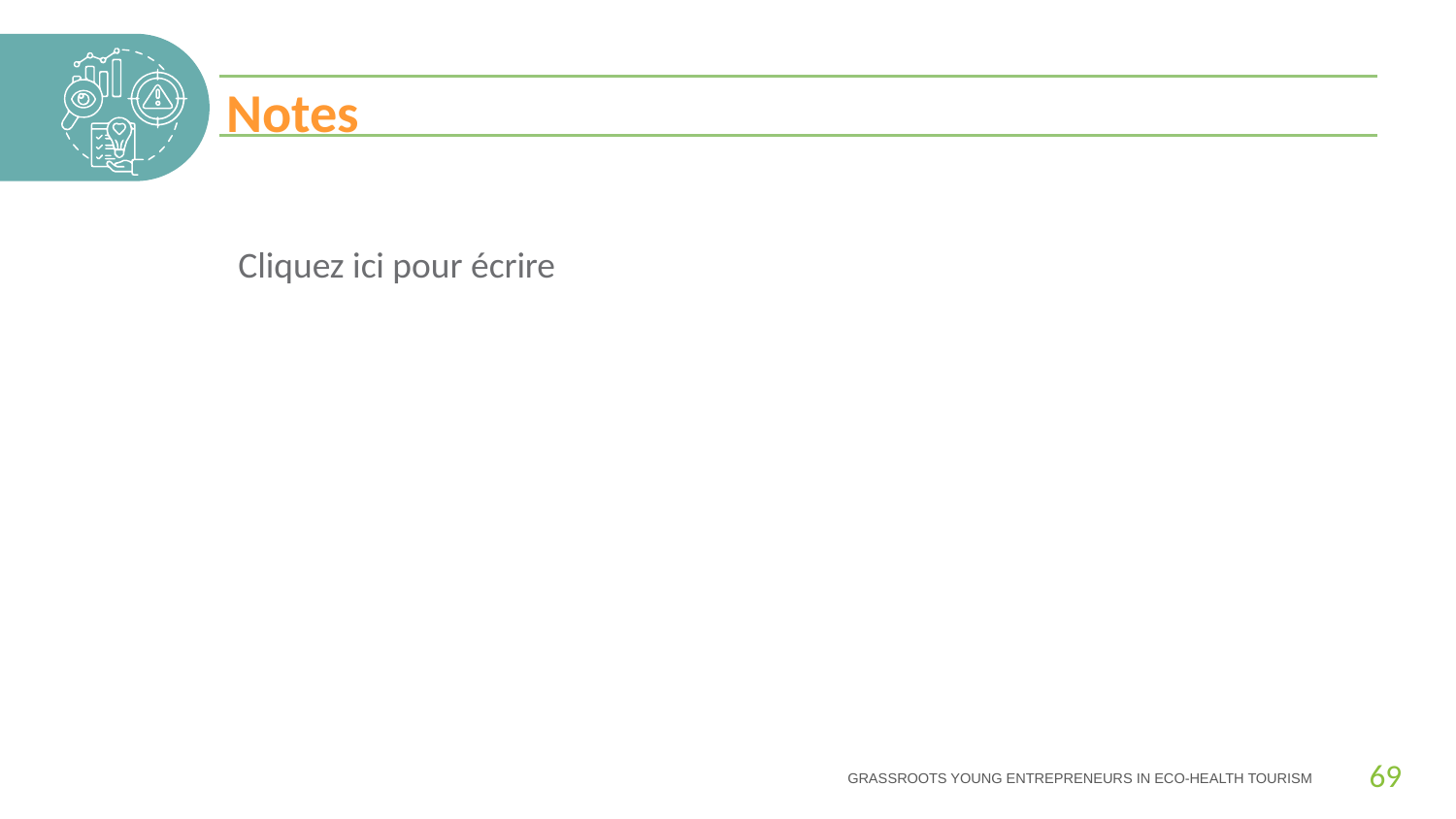

Notes

Cliquez ici pour écrire

69
GRASSROOTS YOUNG ENTREPRENEURS IN ECO-HEALTH TOURISM